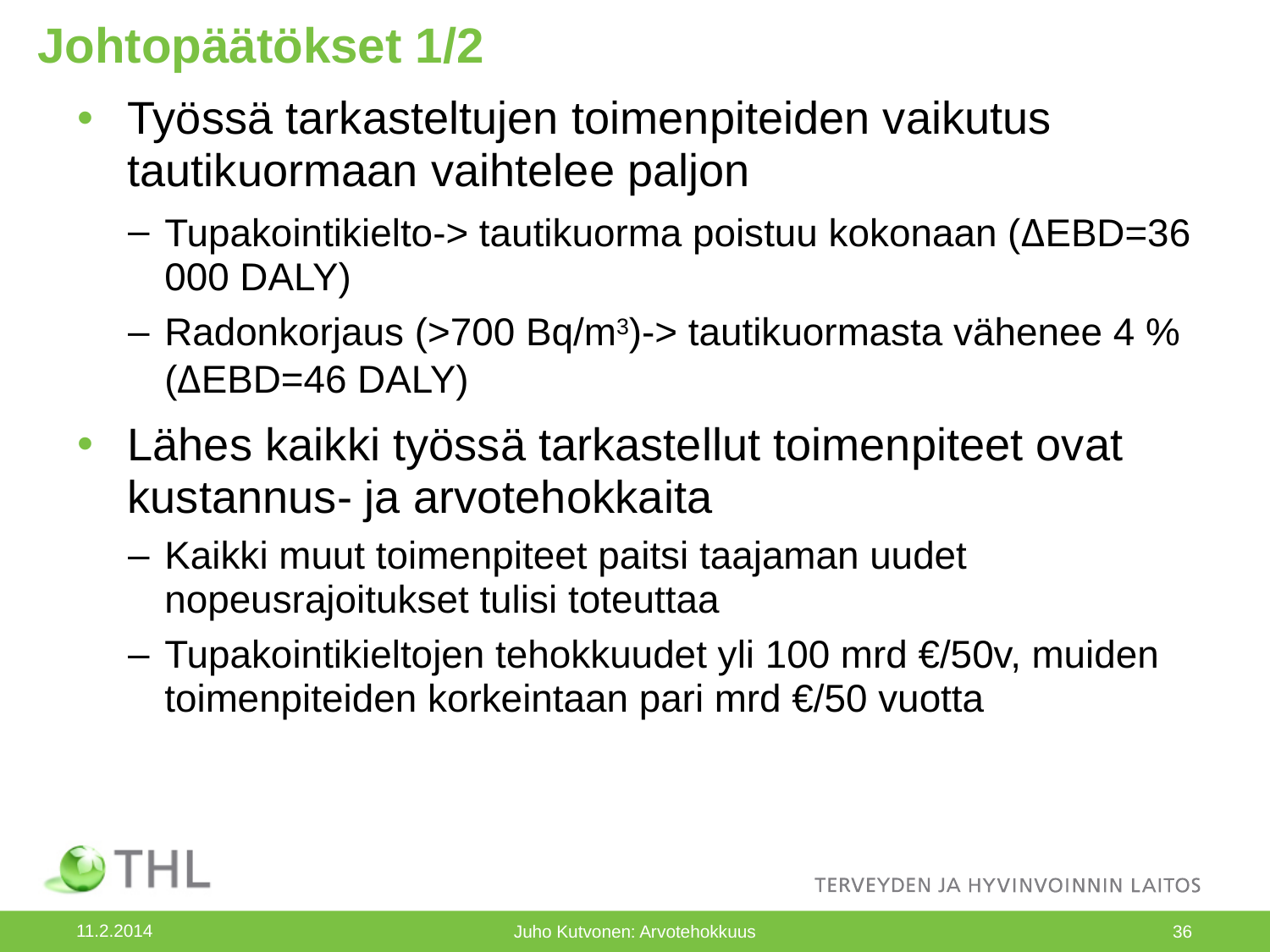

# Johtopäätökset 1/2
Työssä tarkasteltujen toimenpiteiden vaikutus tautikuormaan vaihtelee paljon
Tupakointikielto-> tautikuorma poistuu kokonaan (ΔEBD=36 000 DALY)
Radonkorjaus (>700 Bq/m3)-> tautikuormasta vähenee 4 % (ΔEBD=46 DALY)
Lähes kaikki työssä tarkastellut toimenpiteet ovat kustannus- ja arvotehokkaita
Kaikki muut toimenpiteet paitsi taajaman uudet nopeusrajoitukset tulisi toteuttaa
Tupakointikieltojen tehokkuudet yli 100 mrd €/50v, muiden toimenpiteiden korkeintaan pari mrd €/50 vuotta
11.2.2014
Juho Kutvonen: Arvotehokkuus
36